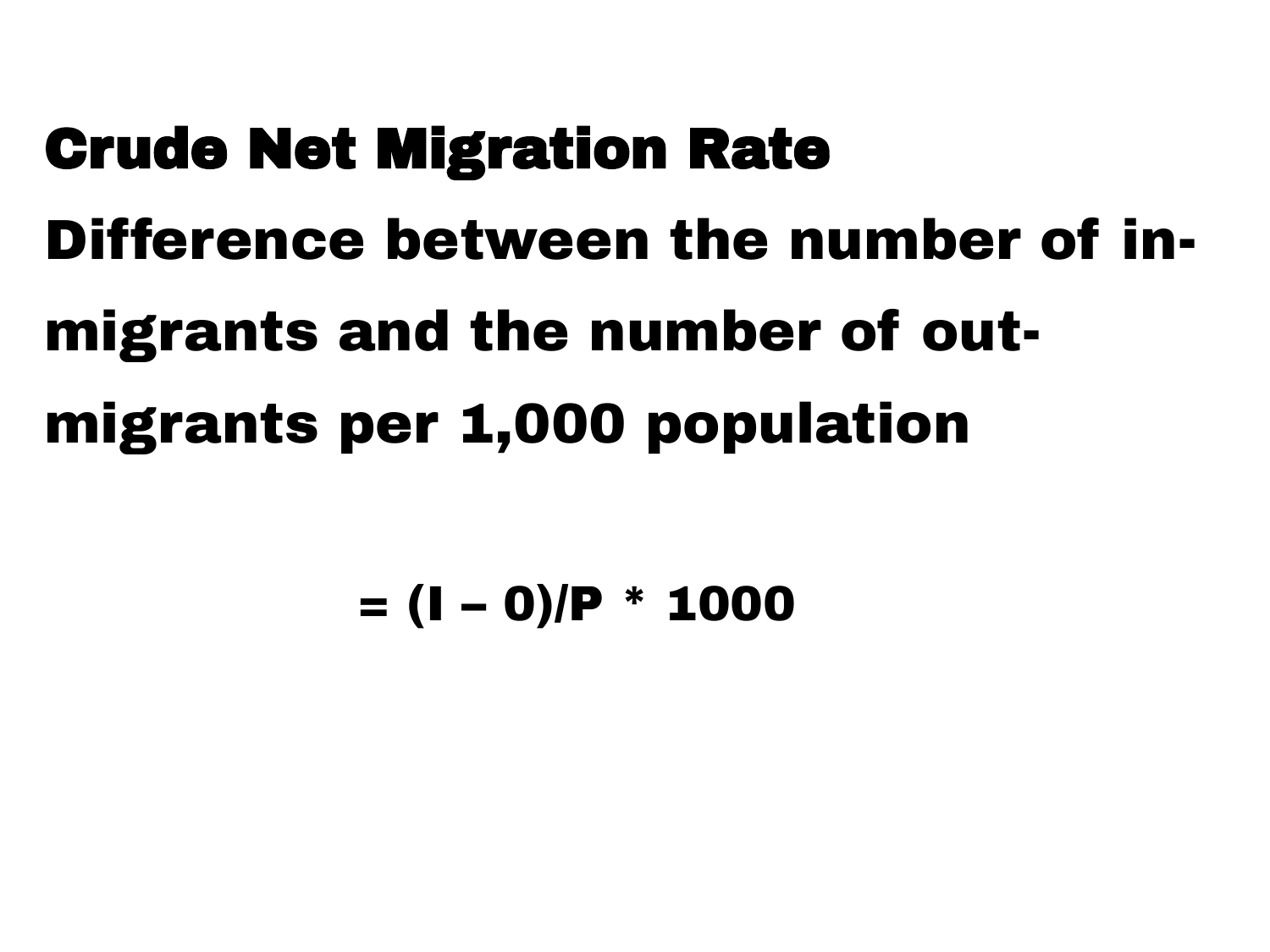

Crude Net Migration Rate
Difference between the number of in-migrants and the number of out-migrants per 1,000 population

                   = (I – 0)/P * 1000